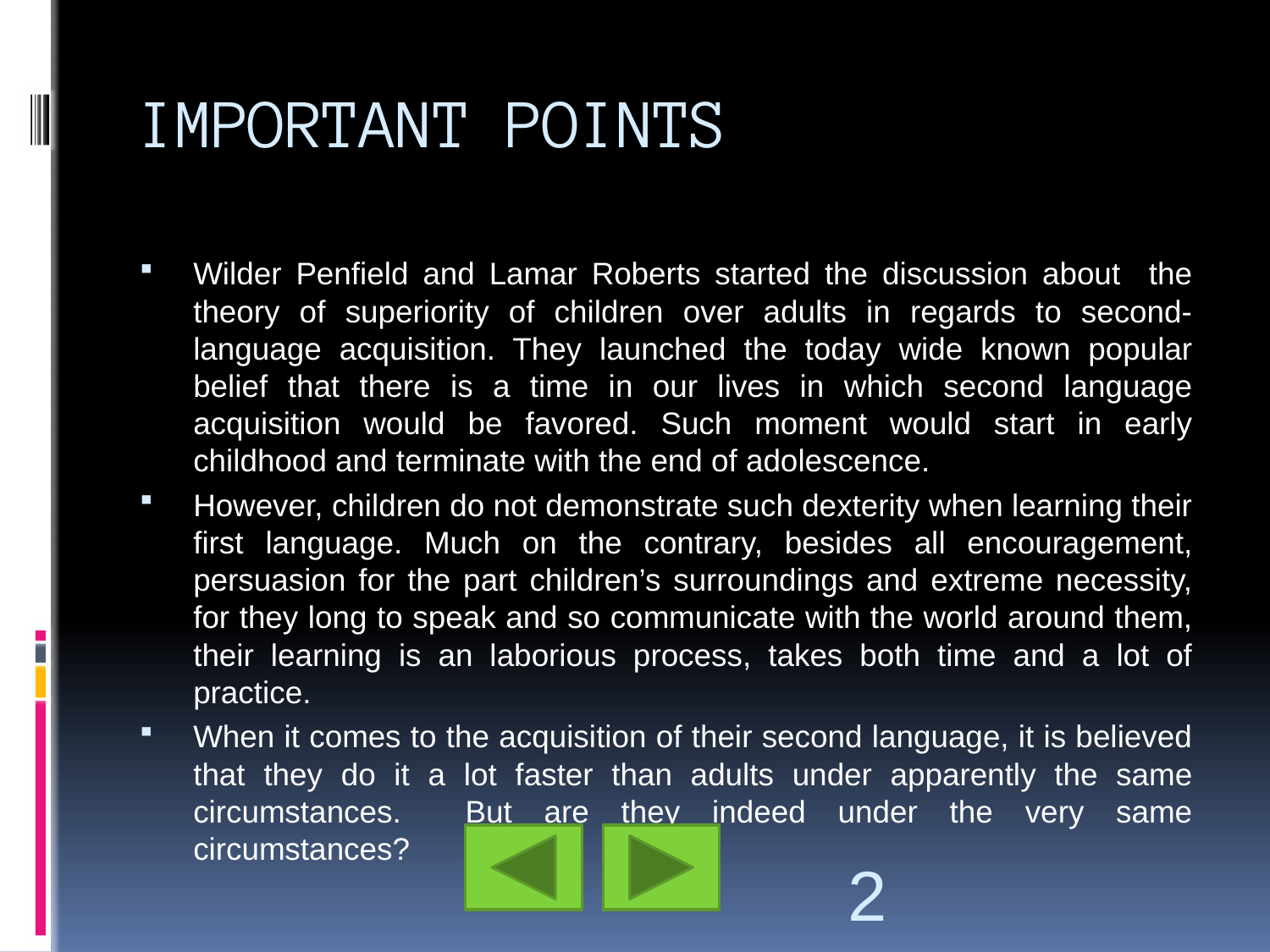

# IMPORTANT POINTS
Wilder Penfield and Lamar Roberts started the discussion about  the theory of superiority of children over adults in regards to second-language acquisition. They launched the today wide known popular belief that there is a time in our lives in which second language acquisition would be favored. Such moment would start in early childhood and terminate with the end of adolescence.
However, children do not demonstrate such dexterity when learning their first language. Much on the contrary, besides all encouragement, persuasion for the part children’s surroundings and extreme necessity, for they long to speak and so communicate with the world around them, their learning is an laborious process, takes both time and a lot of practice.
When it comes to the acquisition of their second language, it is believed that they do it a lot faster than adults under apparently the same circumstances.  But are they indeed under the very same circumstances?

2